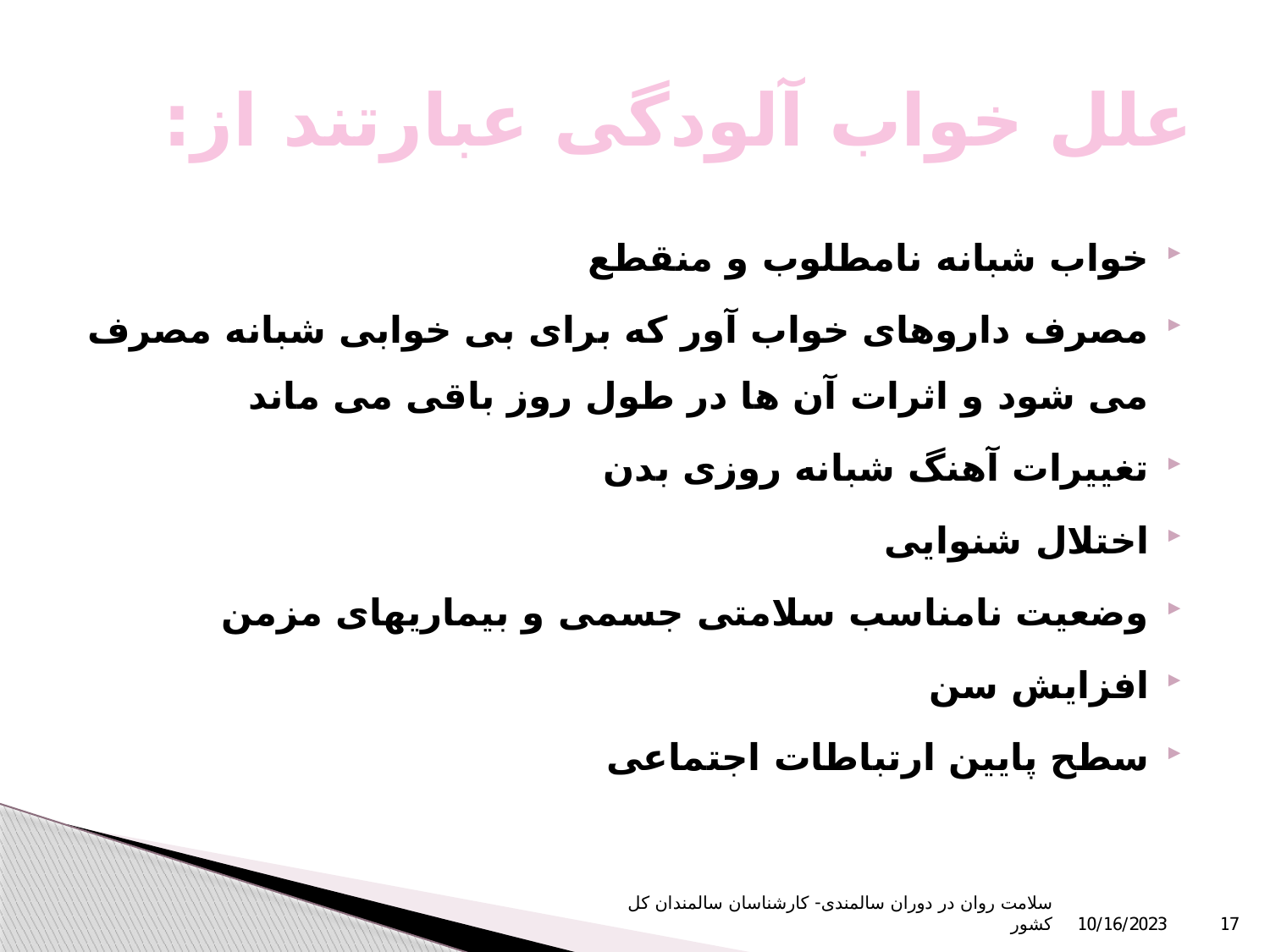

# علل خواب آلودگی عبارتند از:
خواب شبانه نامطلوب و منقطع
مصرف داروهای خواب آور که برای بی خوابی شبانه مصرف می شود و اثرات آن ها در طول روز باقی می ماند
تغییرات آهنگ شبانه روزی بدن
اختلال شنوایی
وضعیت نامناسب سلامتی جسمی و بیماریهای مزمن
افزایش سن
سطح پایین ارتباطات اجتماعی

سلامت روان در دوران سالمندی- کارشناسان سالمندان کل کشور
10/16/2023
17